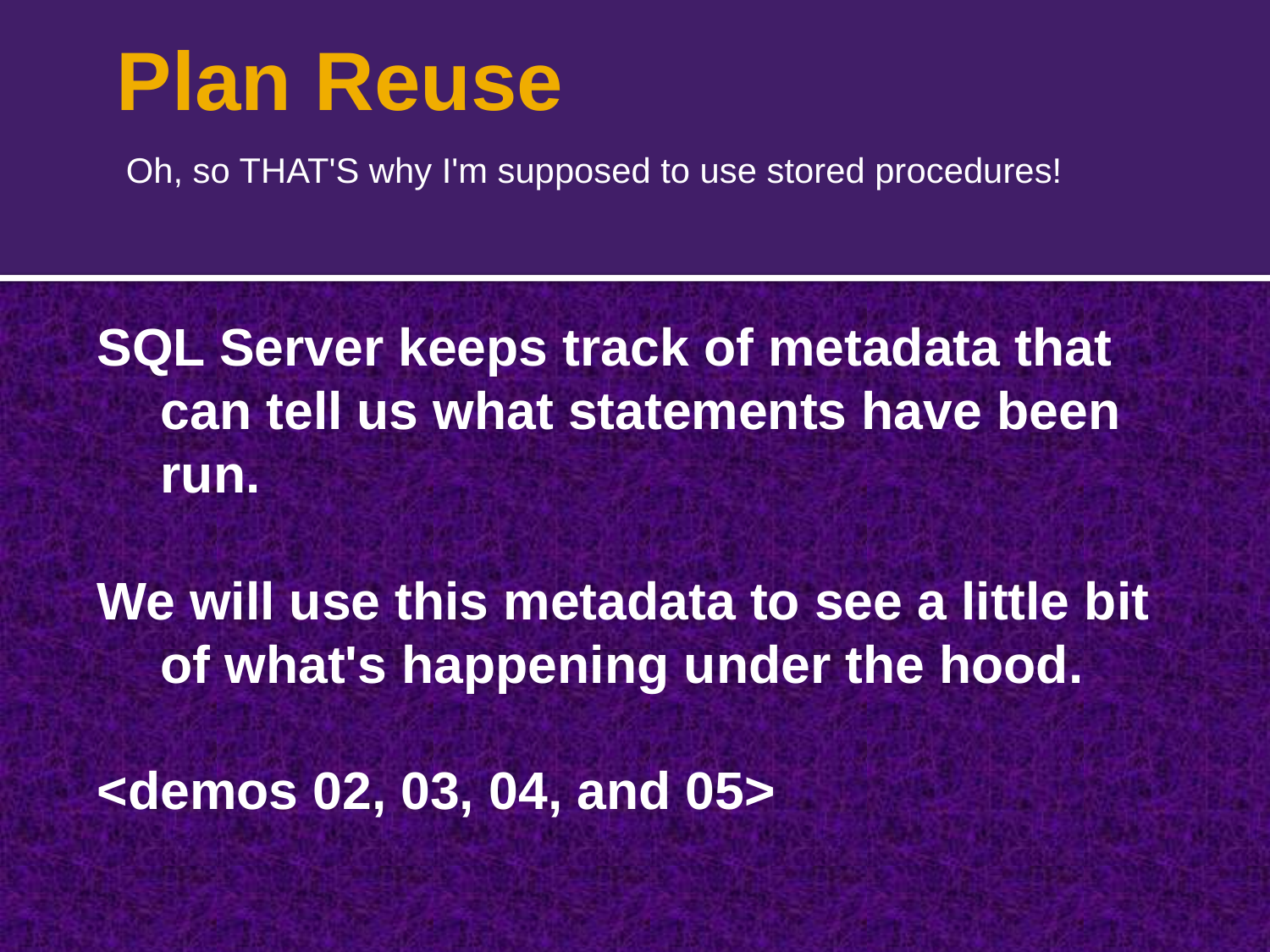

# Plan Reuse
Oh, so THAT'S why I'm supposed to use stored procedures!
SQL Server keeps track of metadata that can tell us what statements have been run.

We will use this metadata to see a little bit of what's happening under the hood.

<demos 02, 03, 04, and 05>